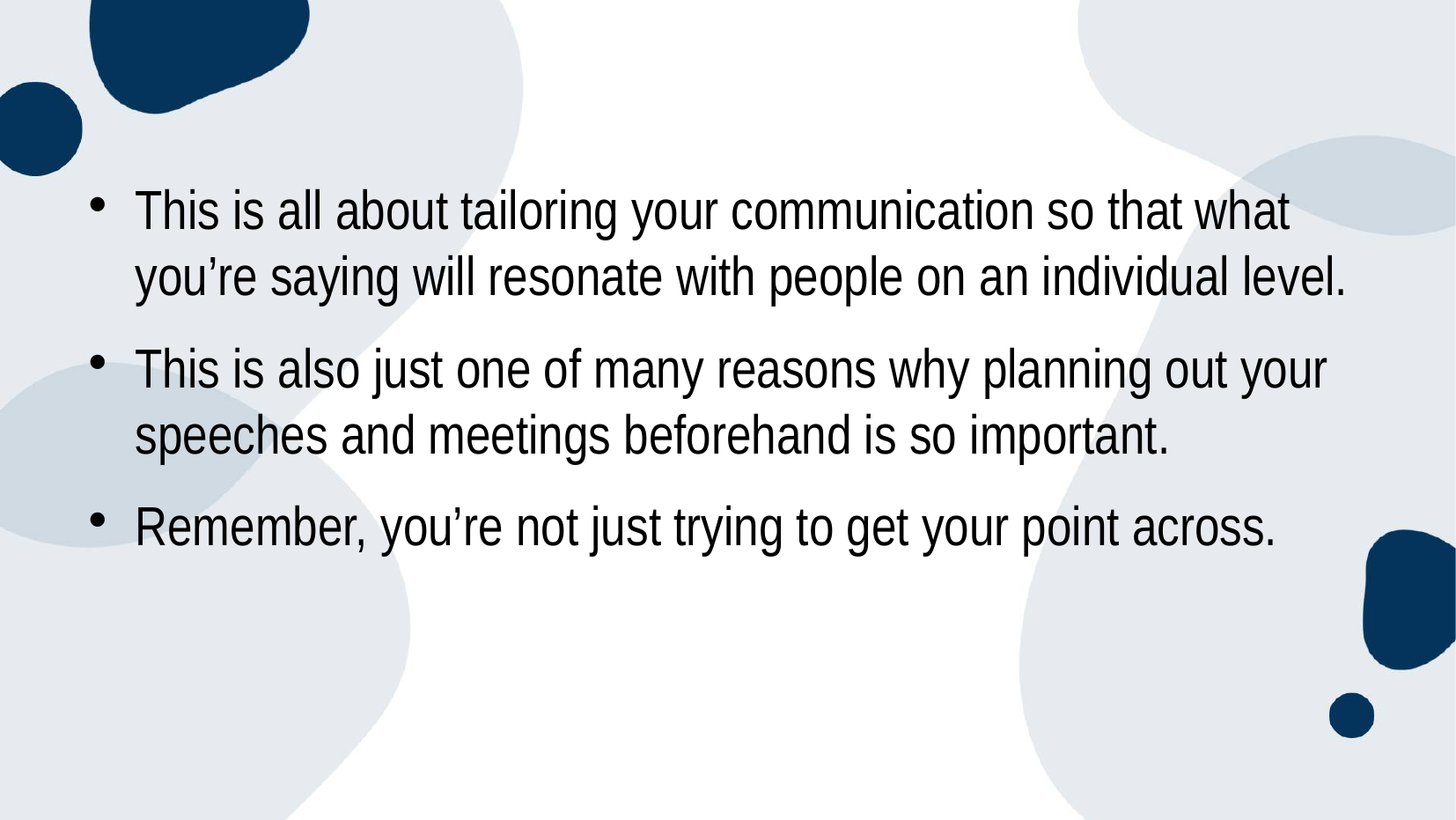

#
This is all about tailoring your communication so that what you’re saying will resonate with people on an individual level.
This is also just one of many reasons why planning out your speeches and meetings beforehand is so important.
Remember, you’re not just trying to get your point across.